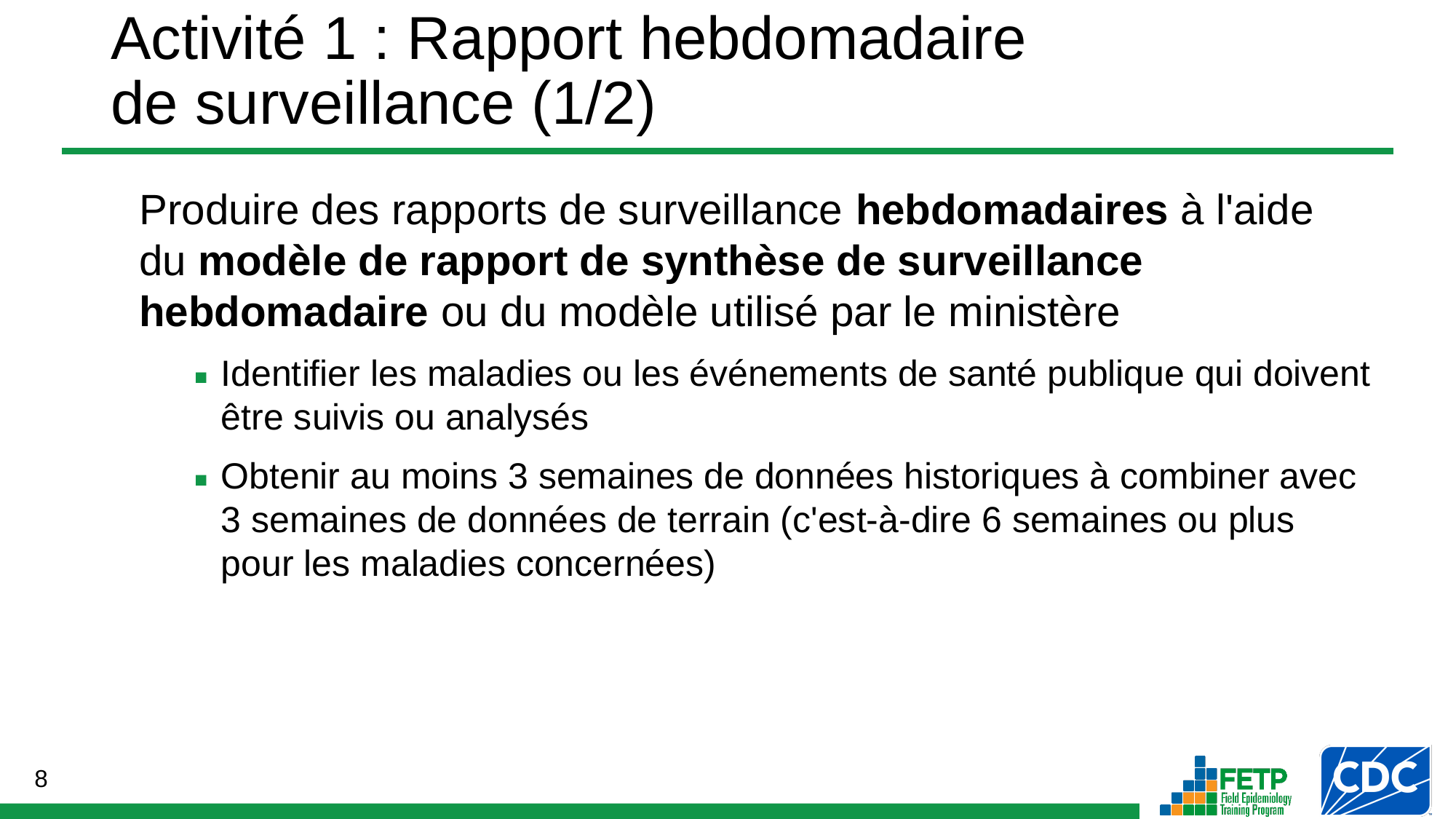

# Activité 1 : Rapport hebdomadaire de surveillance (1/2)
Produire des rapports de surveillance hebdomadaires à l'aide du modèle de rapport de synthèse de surveillance hebdomadaire ou du modèle utilisé par le ministère
Identifier les maladies ou les événements de santé publique qui doivent être suivis ou analysés
Obtenir au moins 3 semaines de données historiques à combiner avec 3 semaines de données de terrain (c'est-à-dire 6 semaines ou plus pour les maladies concernées)